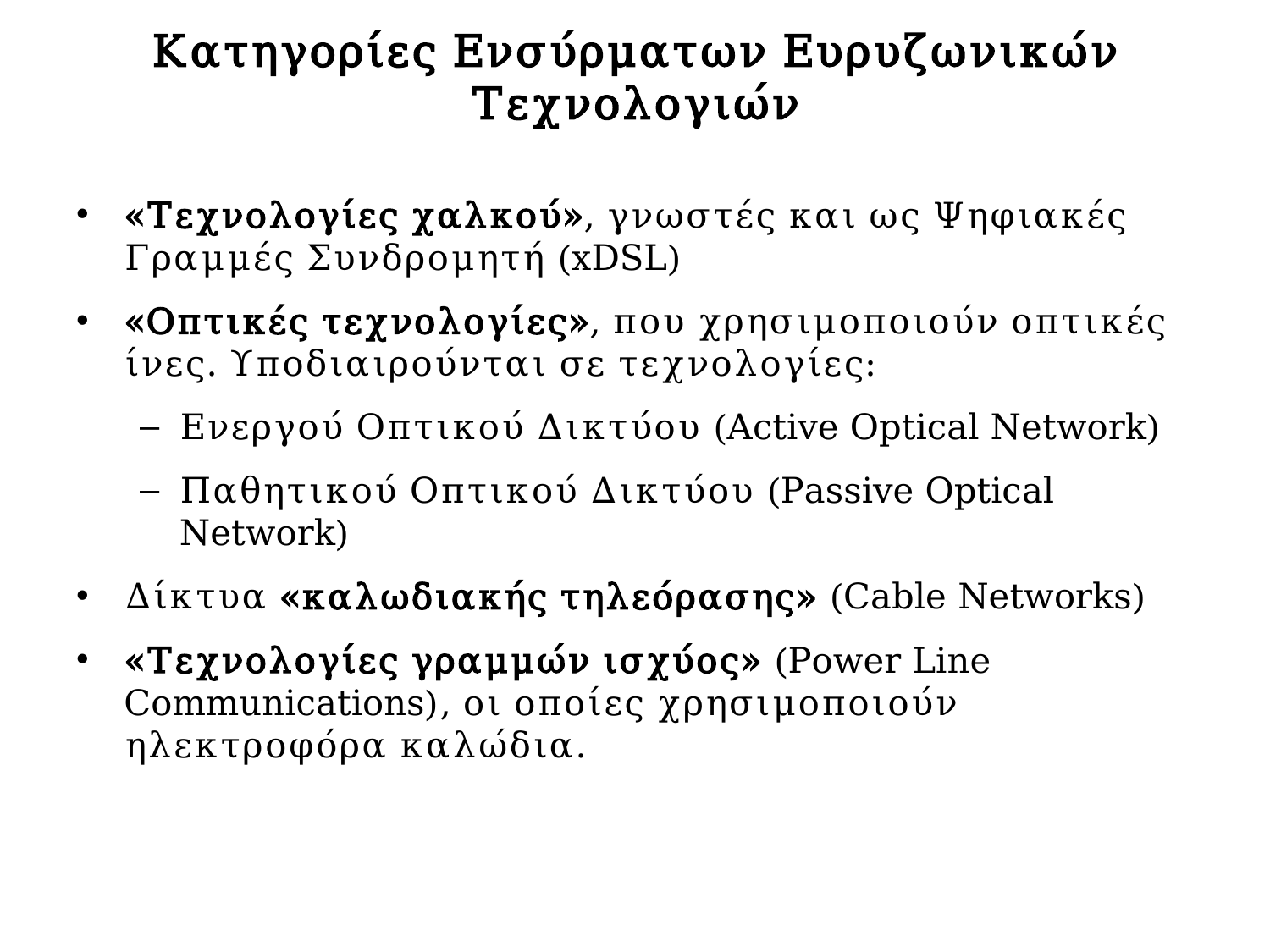

# Κατηγορίες Ενσύρματων Ευρυζωνικών Τεχνολογιών
«Τεχνολογίες χαλκού», γνωστές και ως Ψηφιακές Γραμμές Συνδρομητή (xDSL)
«Οπτικές τεχνολογίες», που χρησιμοποιούν οπτικές ίνες. Υποδιαιρούνται σε τεχνολογίες:
Ενεργού Οπτικού Δικτύου (Active Optical Network)
Παθητικού Οπτικού Δικτύου (Passive Optical Network)
Δίκτυα «καλωδιακής τηλεόρασης» (Cable Networks)
«Τεχνολογίες γραμμών ισχύος» (Power Line Communications), οι οποίες χρησιμοποιούν ηλεκτροφόρα καλώδια.